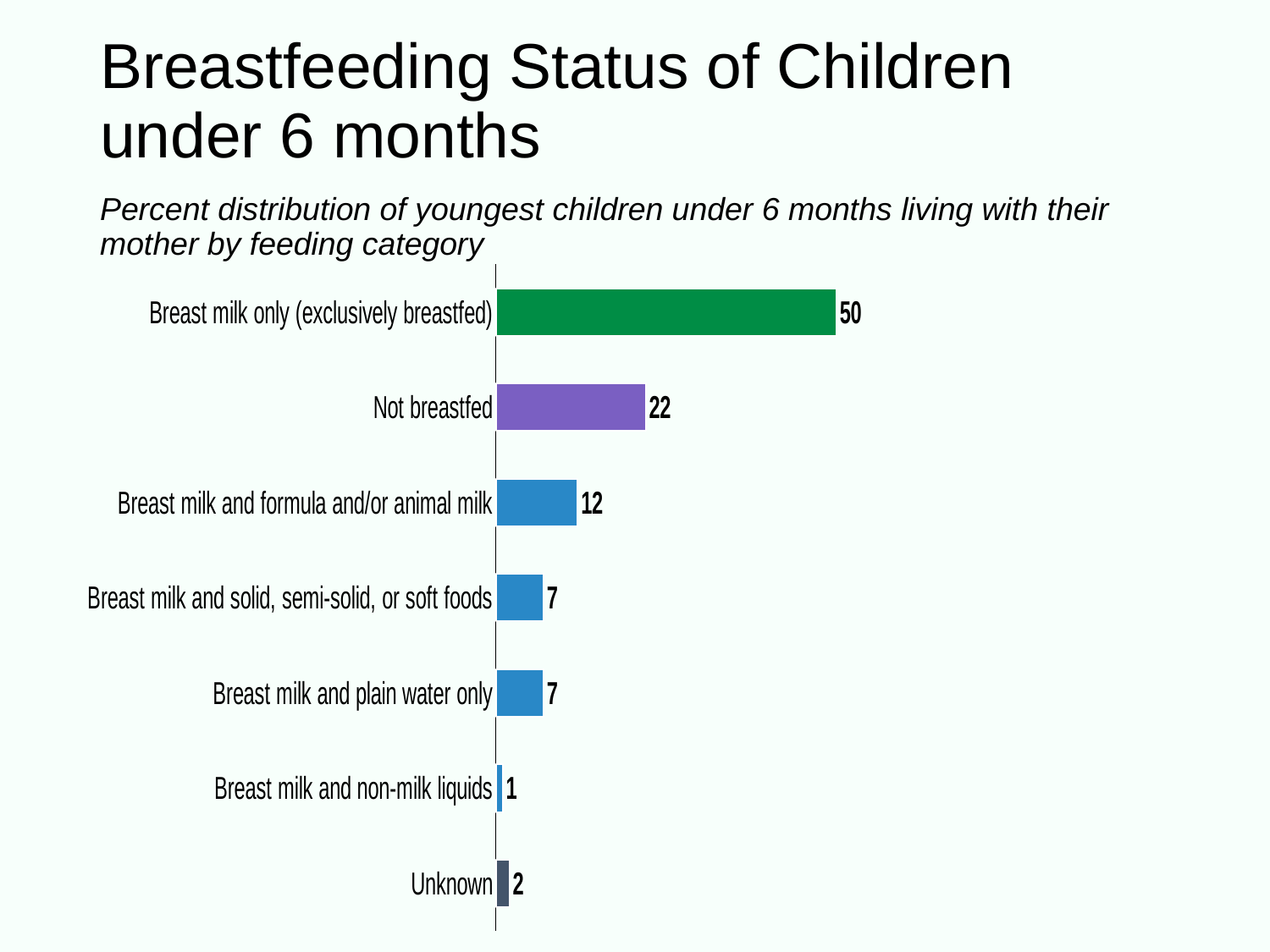

# Breastfeeding Status of Children under 6 months
Percent distribution of youngest children under 6 months living with their mother by feeding category

### Chart

| Category | Sales |
|---|---|
| Unknown | 2.0 |
| Breast milk and non-milk liquids | 1.0 |
| Breast milk and plain water only | 7.0 |
| Breast milk and solid, semi-solid, or soft foods | 7.0 |
| Breast milk and formula and/or animal milk | 12.0 |
| Not breastfed | 22.0 |
| Breast milk only (exclusively breastfed) | 50.0 |